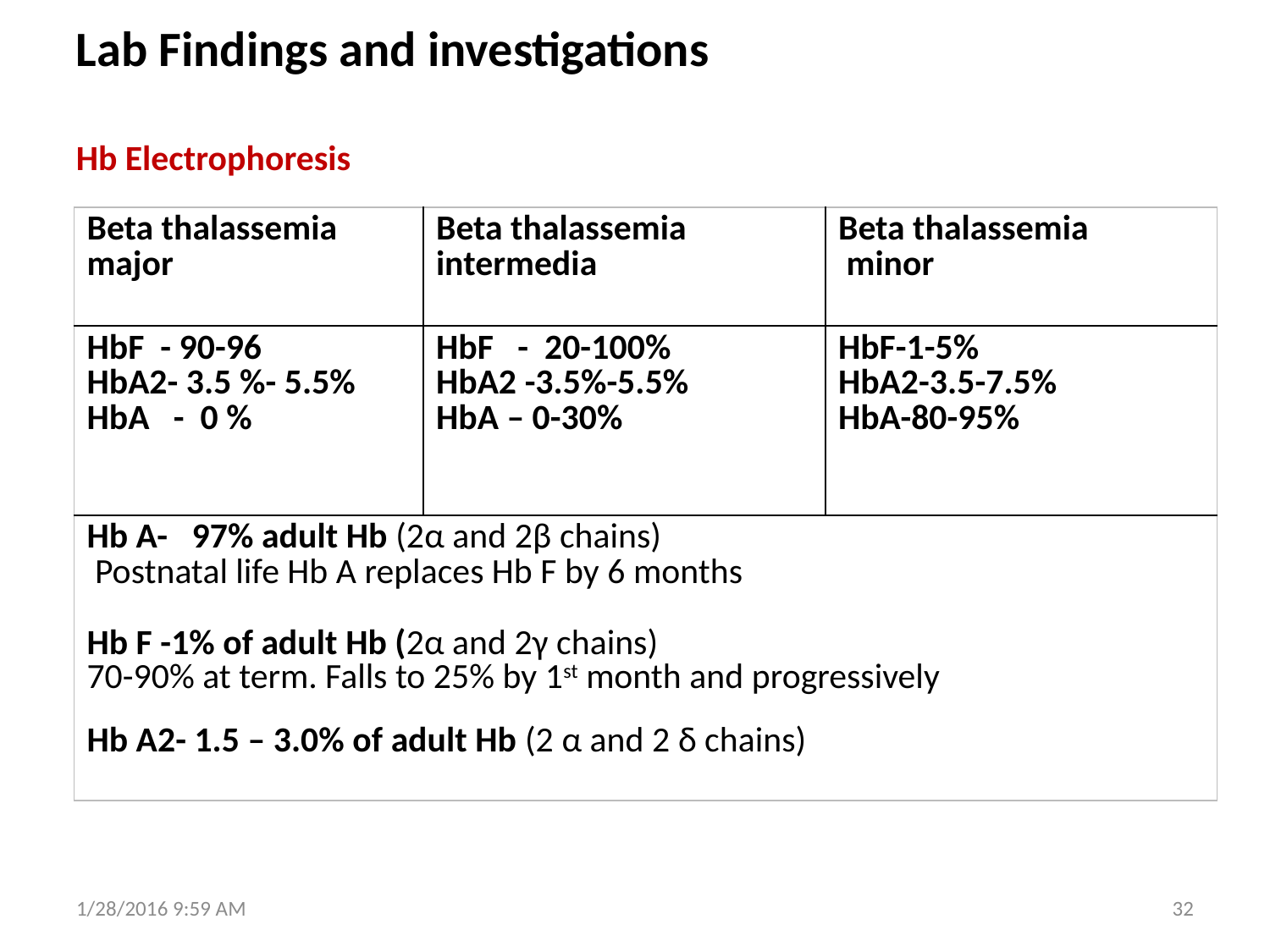

Lab Findings and investigations

Hb Electrophoresis

| Beta thalassemia major | Beta thalassemia intermedia | Beta thalassemia minor |
| --- | --- | --- |
| HbF - 90-96 HbA2- 3.5 %- 5.5% HbA - 0 % | HbF - 20-100% HbA2 -3.5%-5.5% HbA – 0-30% | HbF-1-5% HbA2-3.5-7.5% HbA-80-95% |
| Hb A- 97% adult Hb (2α and 2β chains) Postnatal life Hb A replaces Hb F by 6 months Hb F -1% of adult Hb (2α and 2γ chains) 70-90% at term. Falls to 25% by 1st month and progressively Hb A2- 1.5 – 3.0% of adult Hb (2 α and 2 δ chains) |  |  |
1/28/2016 9:59 AM
32